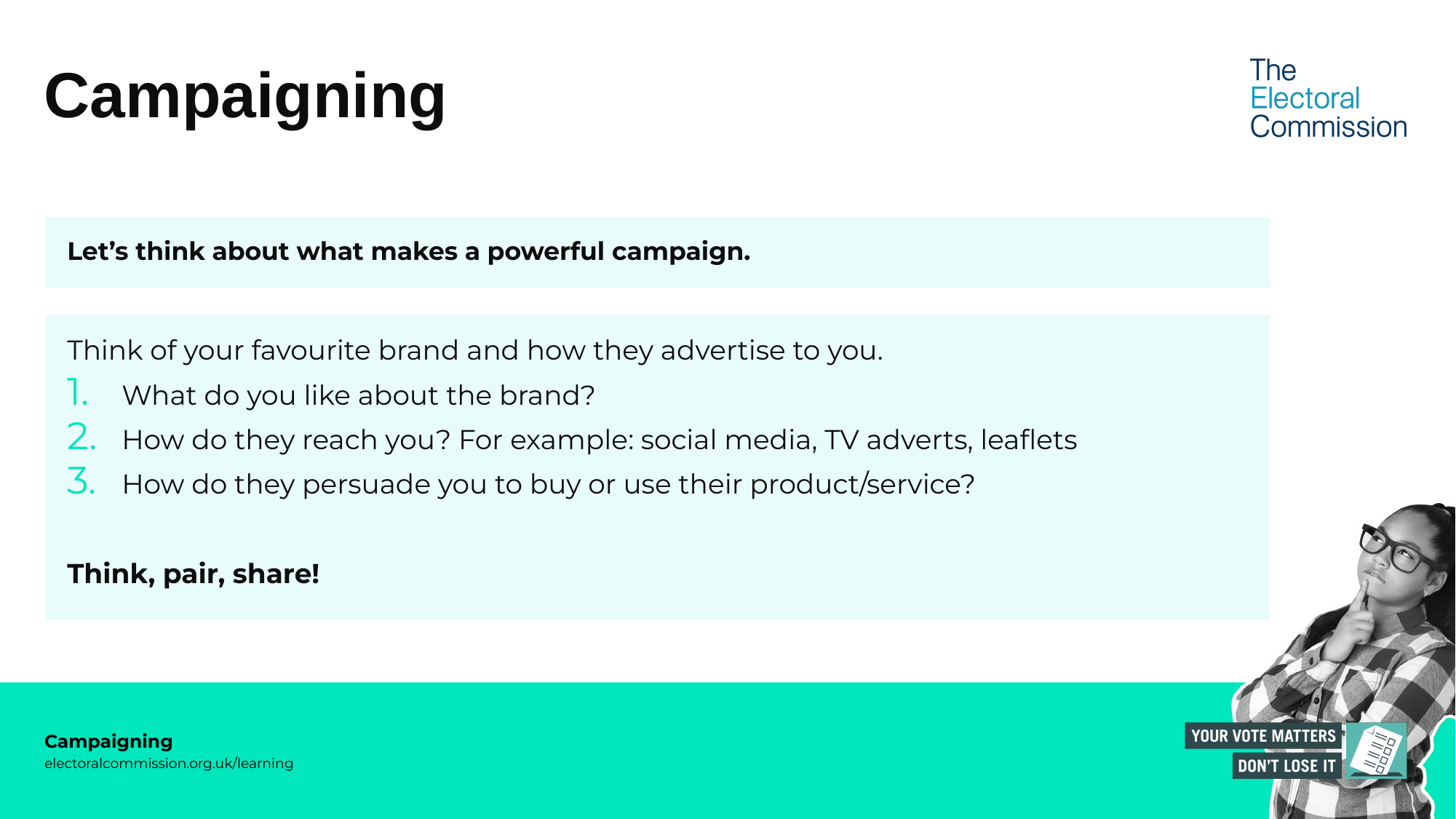

# Campaigning
Let’s think about what makes a powerful campaign.
Think of your favourite brand and how they advertise to you.
What do you like about the brand?
How do they reach you? For example: social media, TV adverts, leaflets
How do they persuade you to buy or use their product/service?

Think, pair, share!
Campaigning